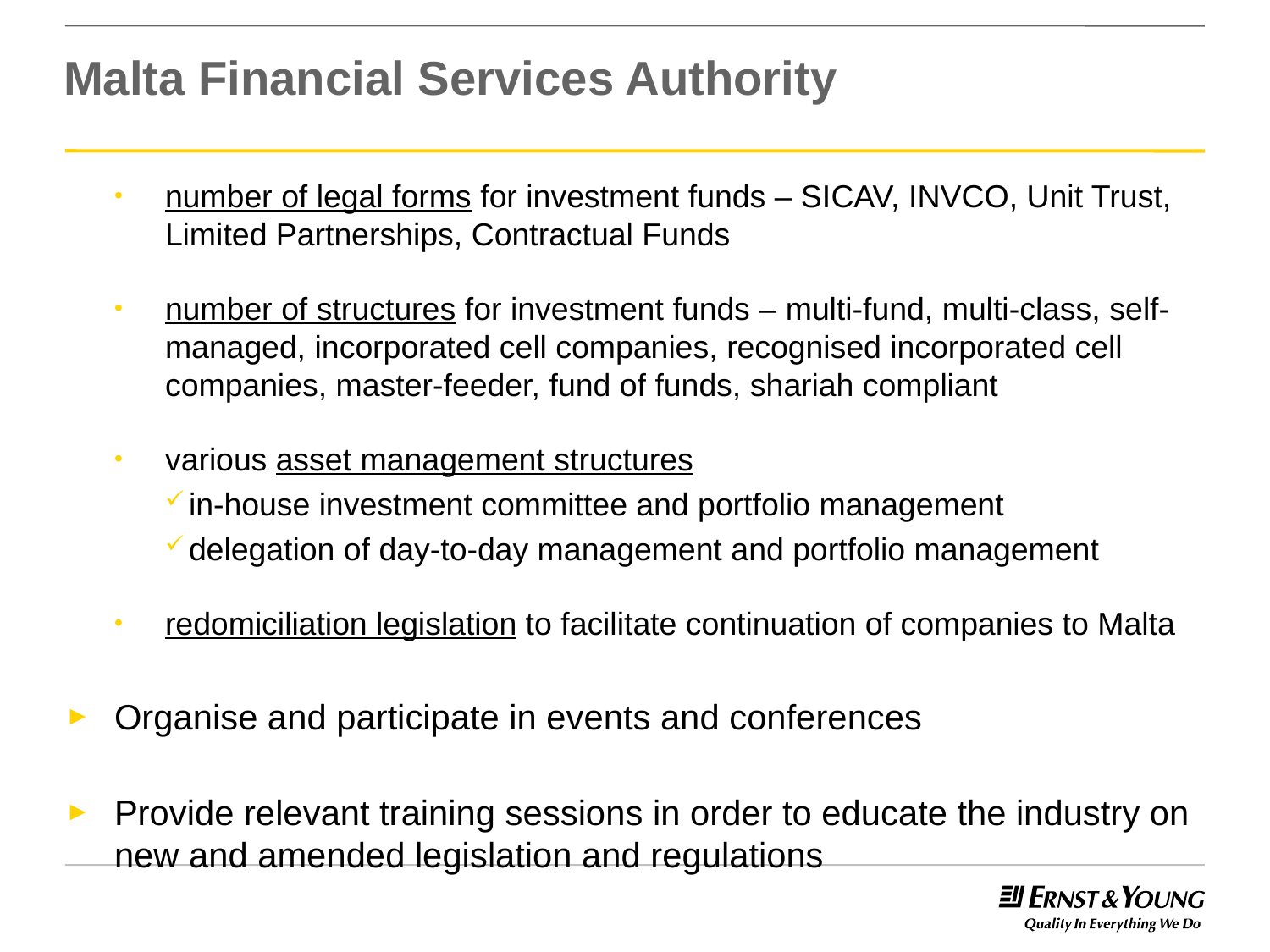

# Malta Financial Services Authority
number of legal forms for investment funds – SICAV, INVCO, Unit Trust, Limited Partnerships, Contractual Funds

number of structures for investment funds – multi-fund, multi-class, self-managed, incorporated cell companies, recognised incorporated cell companies, master-feeder, fund of funds, shariah compliant

various asset management structures
in-house investment committee and portfolio management
delegation of day-to-day management and portfolio management

redomiciliation legislation to facilitate continuation of companies to Malta

Organise and participate in events and conferences

Provide relevant training sessions in order to educate the industry on new and amended legislation and regulations